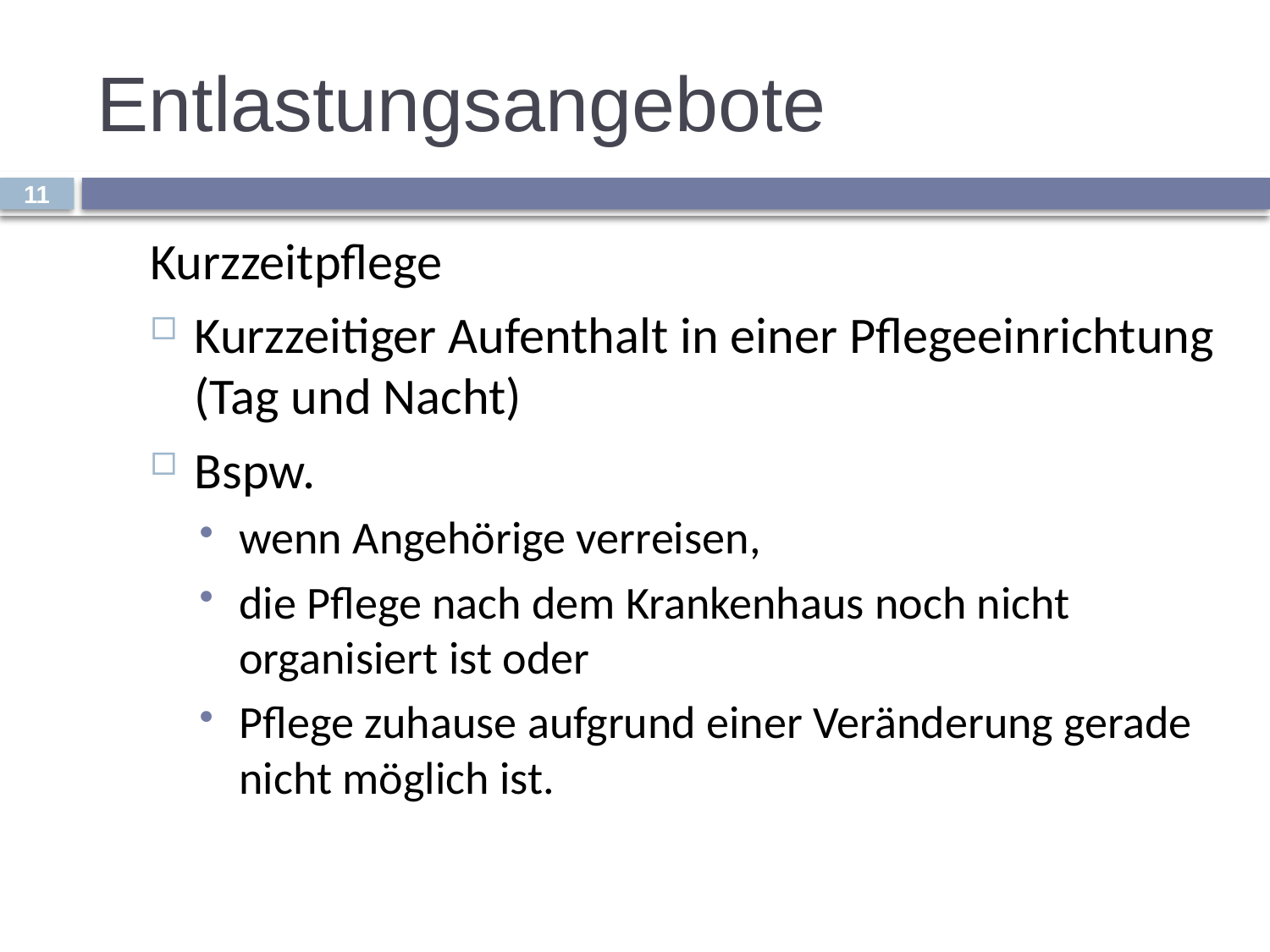

# Entlastungsangebote
11
Kurzzeitpflege
Kurzzeitiger Aufenthalt in einer Pflegeeinrichtung    (Tag und Nacht)
Bspw.
wenn Angehörige verreisen,
die Pflege nach dem Krankenhaus noch nicht organisiert ist oder
Pflege zuhause aufgrund einer Veränderung gerade nicht möglich ist.